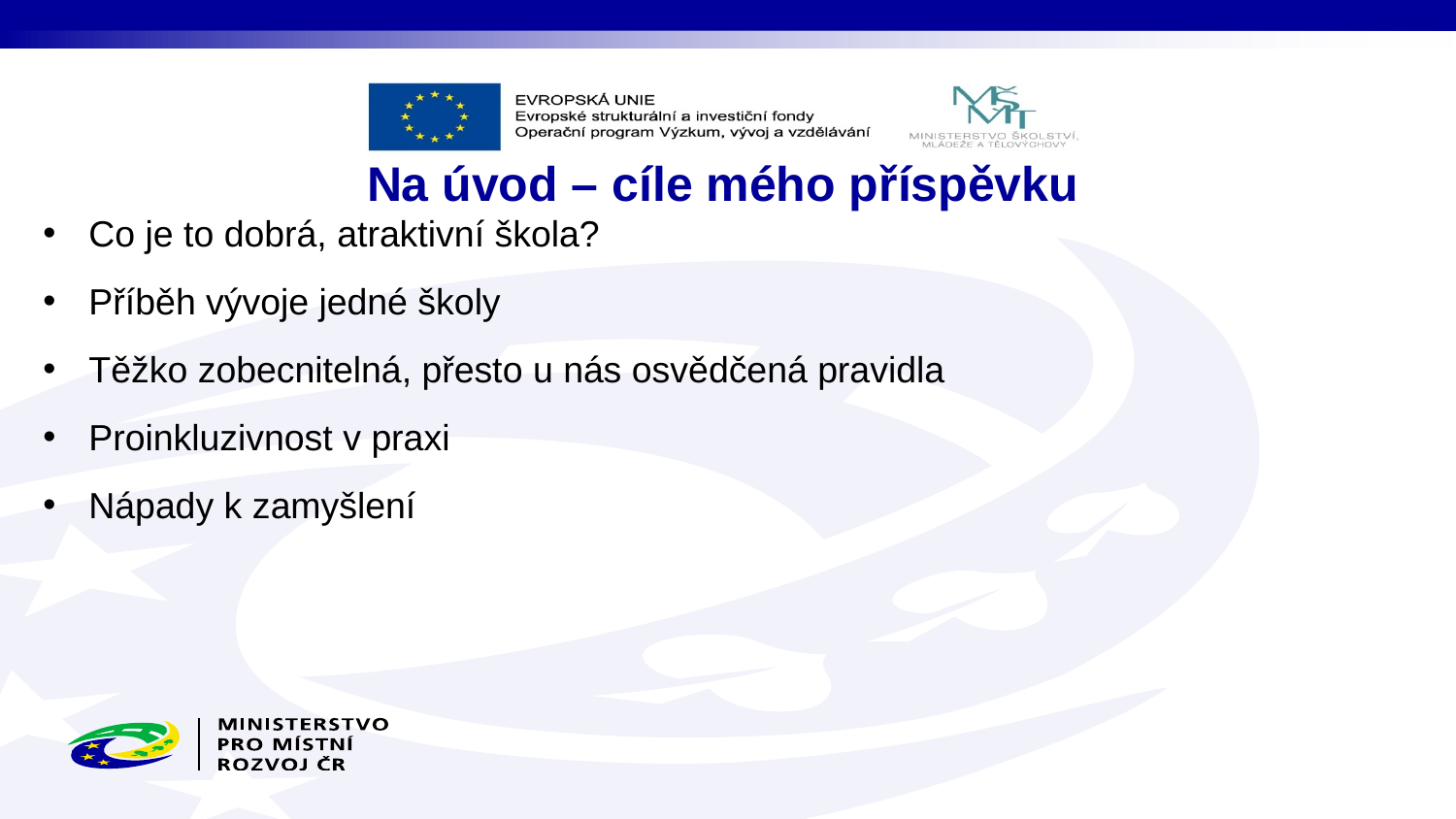

# Na úvod – cíle mého příspěvku
Co je to dobrá, atraktivní škola?
Příběh vývoje jedné školy
Těžko zobecnitelná, přesto u nás osvědčená pravidla
Proinkluzivnost v praxi
Nápady k zamyšlení